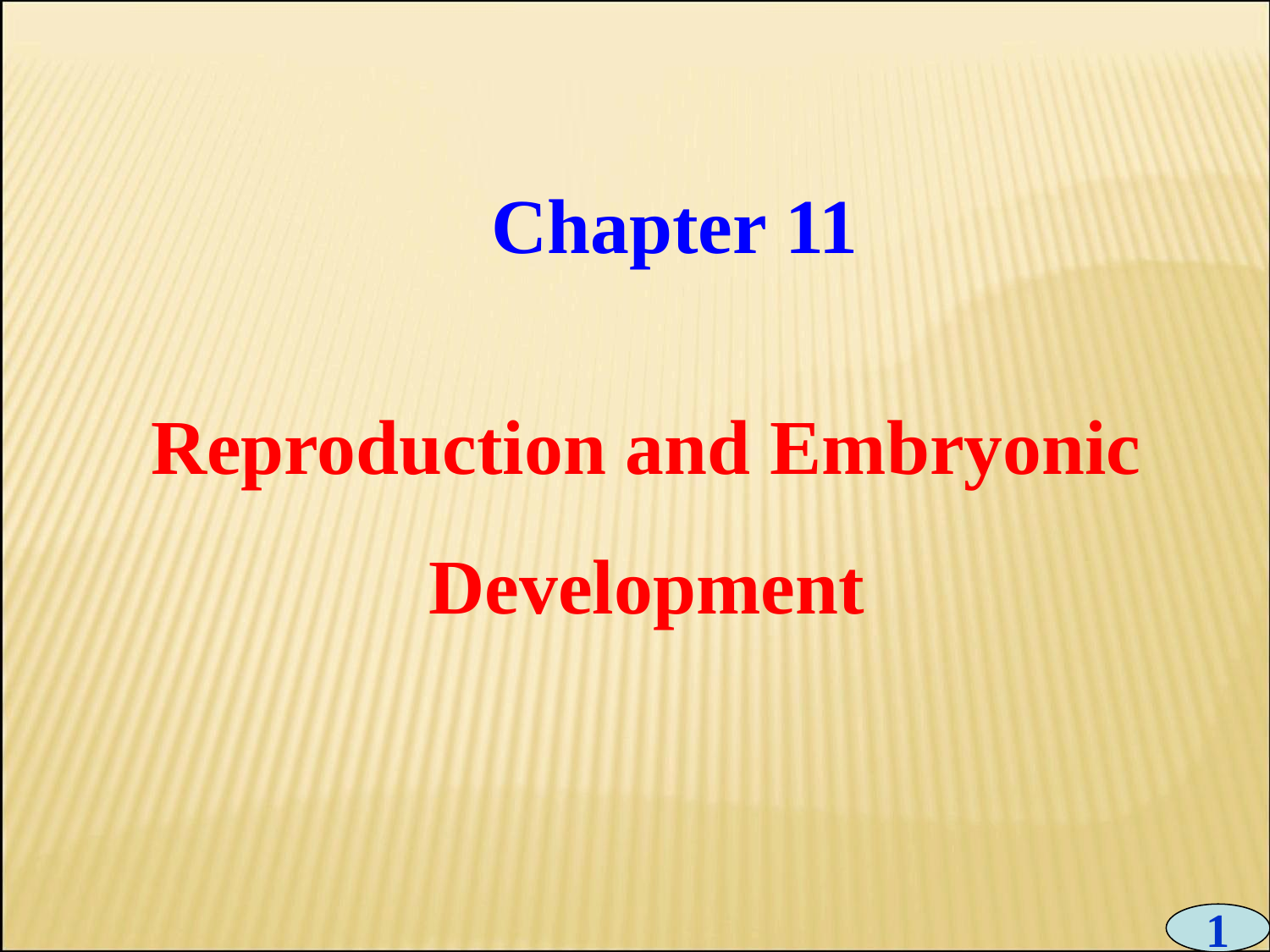

Chapter 11
Reproduction and Embryonic Development
1